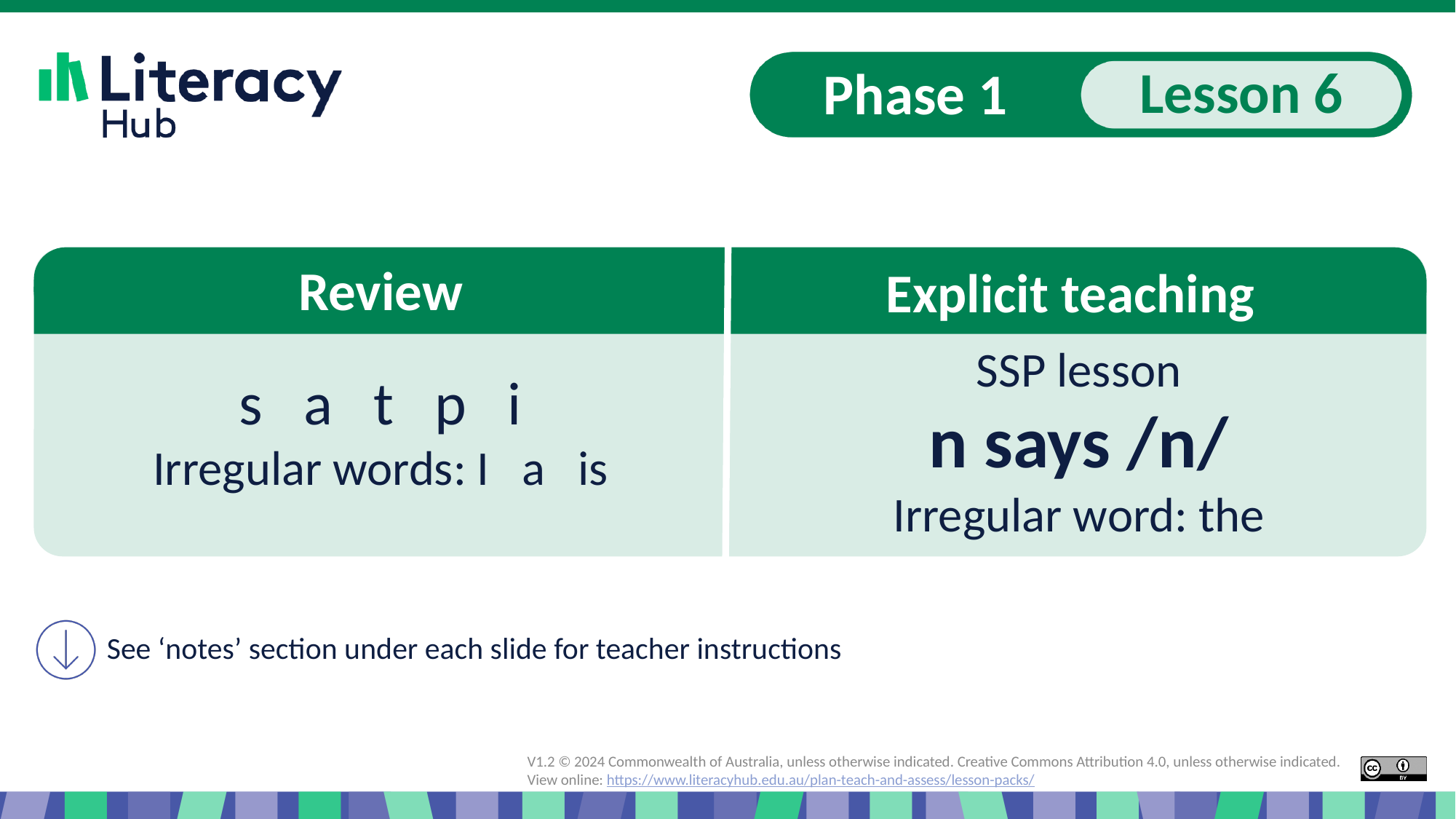

# Review
Explicit teaching
SSP lesson
s   a   t   p   i
Irregular words: I   a   is
n says /n/
Irregular word: the